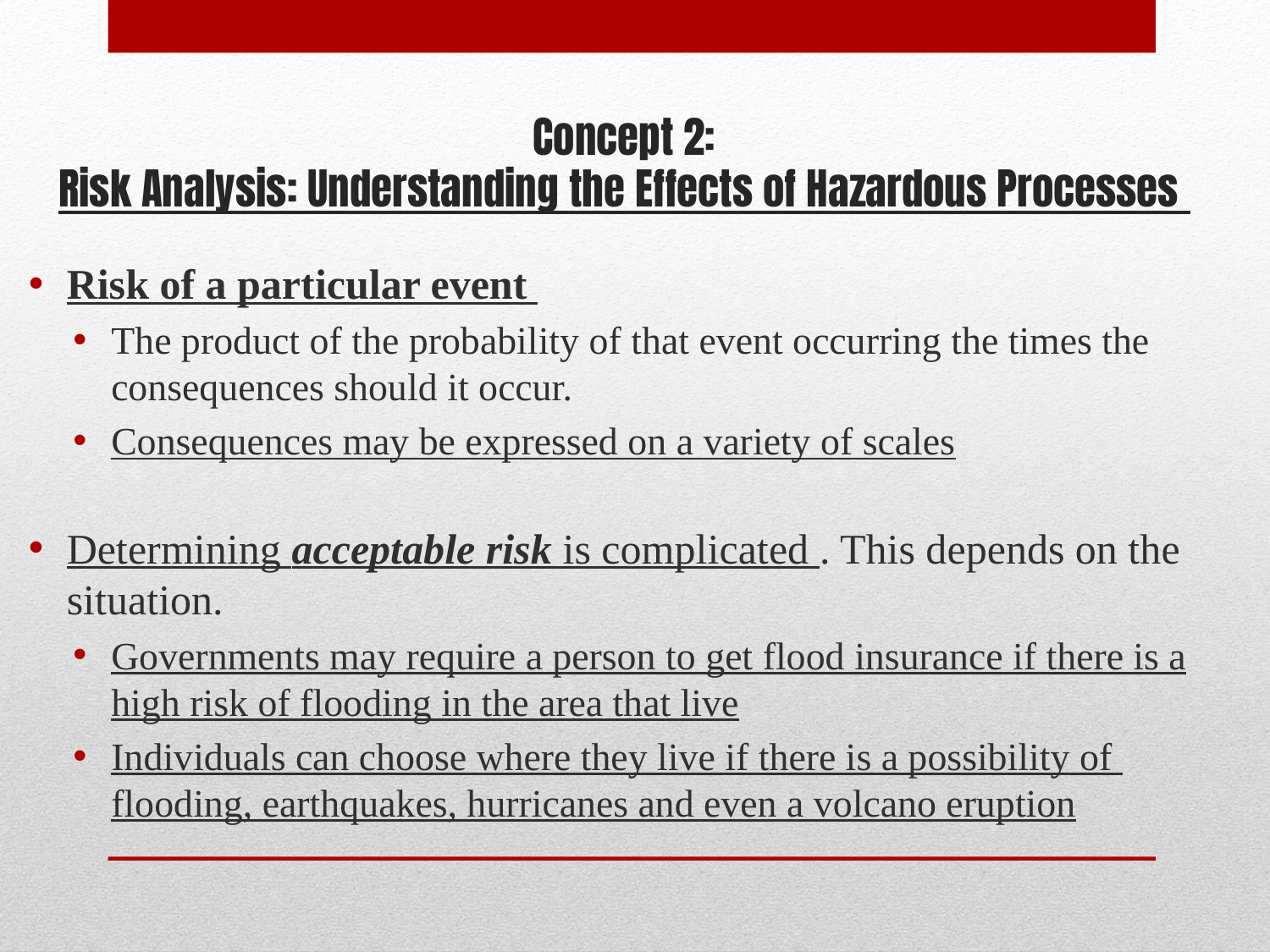

Concept 2:
Risk Analysis: Understanding the Effects of Hazardous Processes
Risk of a particular event
The product of the probability of that event occurring the times the consequences should it occur.
Consequences may be expressed on a variety of scales

Determining acceptable risk is complicated . This depends on the situation.
Governments may require a person to get flood insurance if there is a high risk of flooding in the area that live
Individuals can choose where they live if there is a possibility of  flooding, earthquakes, hurricanes and even a volcano eruption